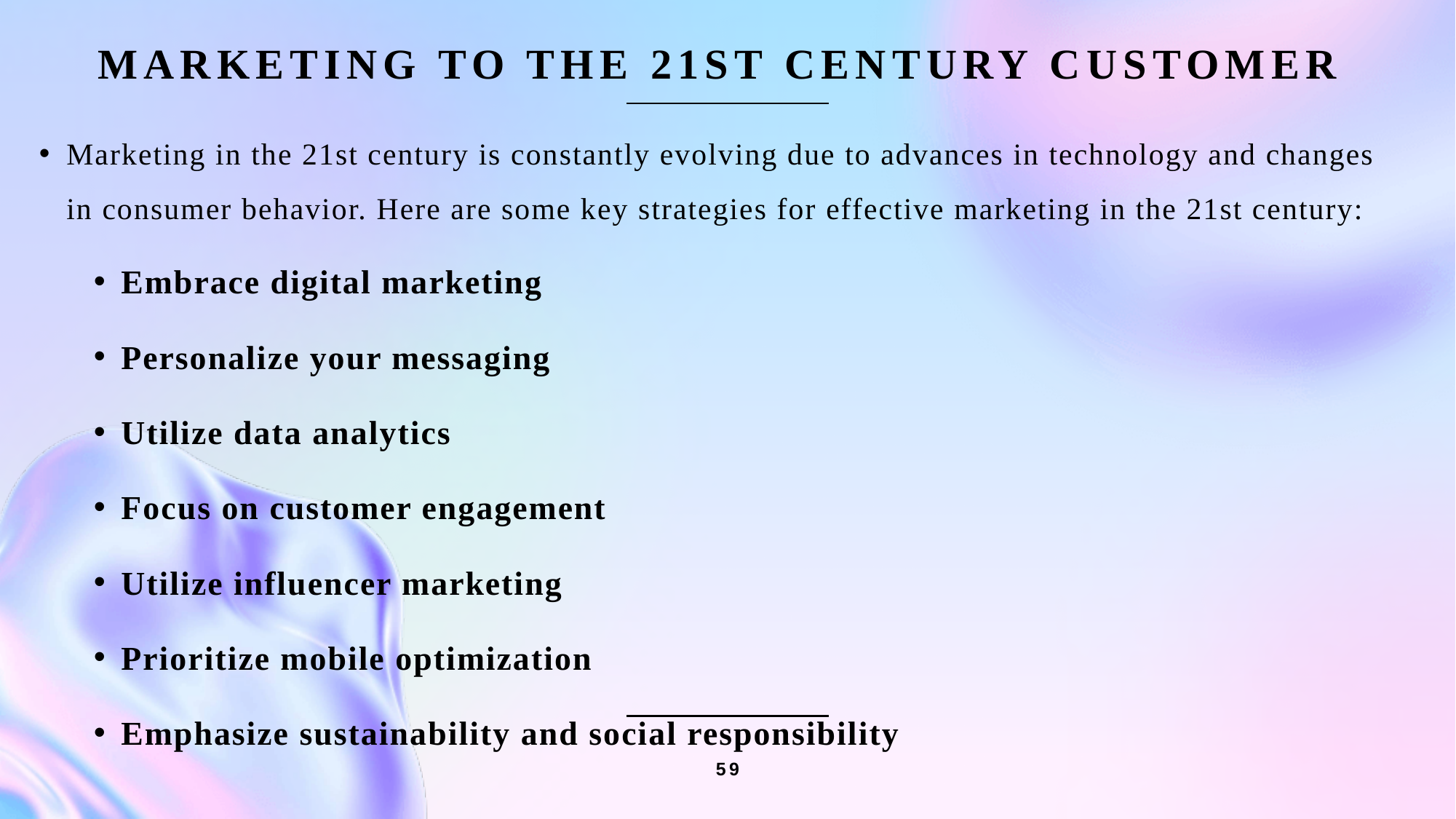

# MARKETING TO THE 21ST CENTURY CUSTOMER
Marketing in the 21st century is constantly evolving due to advances in technology and changes in consumer behavior. Here are some key strategies for effective marketing in the 21st century:
Embrace digital marketing
Personalize your messaging
Utilize data analytics
Focus on customer engagement
Utilize influencer marketing
Prioritize mobile optimization
Emphasize sustainability and social responsibility
59